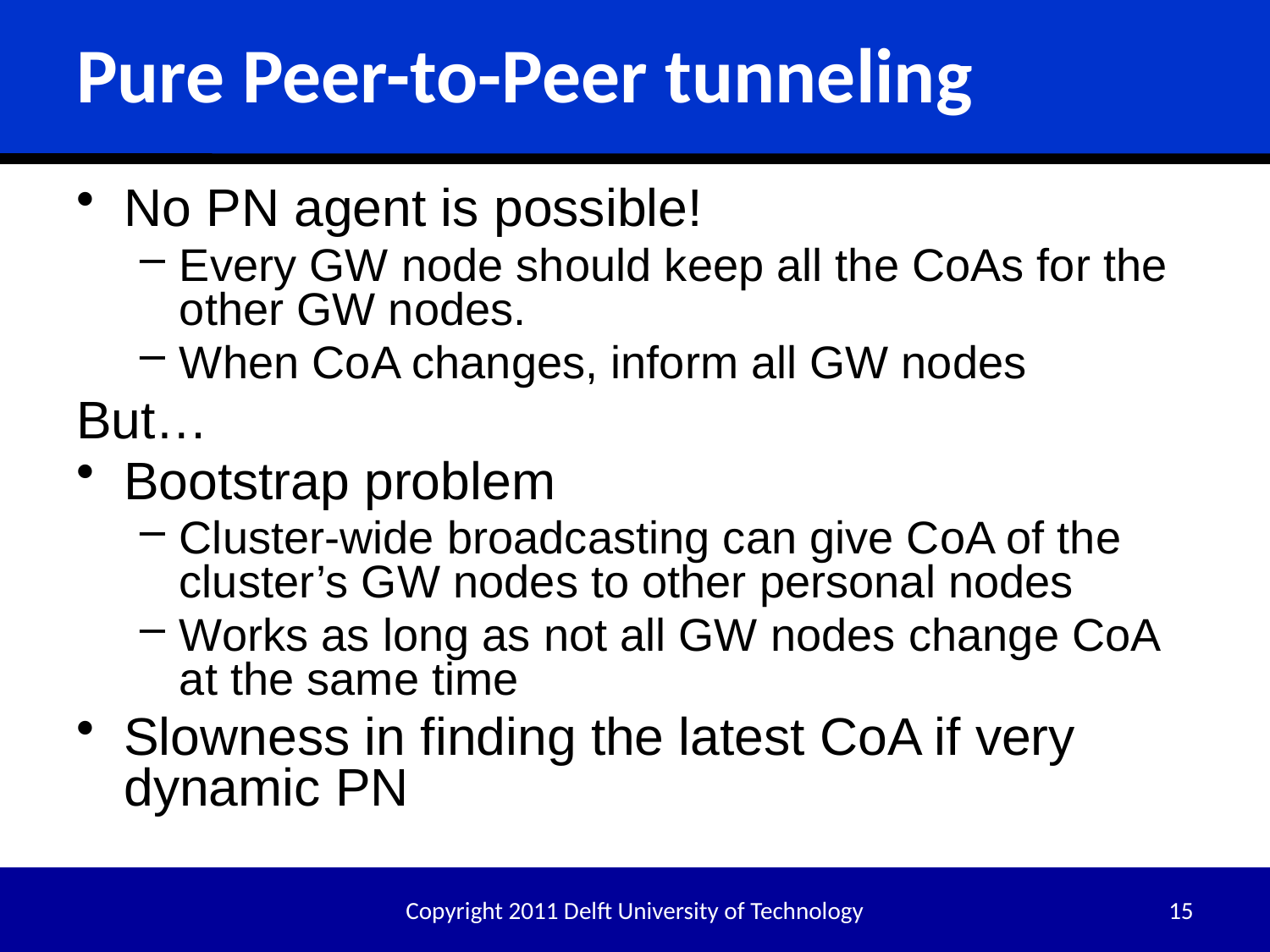

# Pure Peer-to-Peer tunneling
No PN agent is possible!
Every GW node should keep all the CoAs for the other GW nodes.
When CoA changes, inform all GW nodes
But…
Bootstrap problem
Cluster-wide broadcasting can give CoA of the cluster’s GW nodes to other personal nodes
Works as long as not all GW nodes change CoA at the same time
Slowness in finding the latest CoA if very dynamic PN
Copyright 2011 Delft University of Technology
15